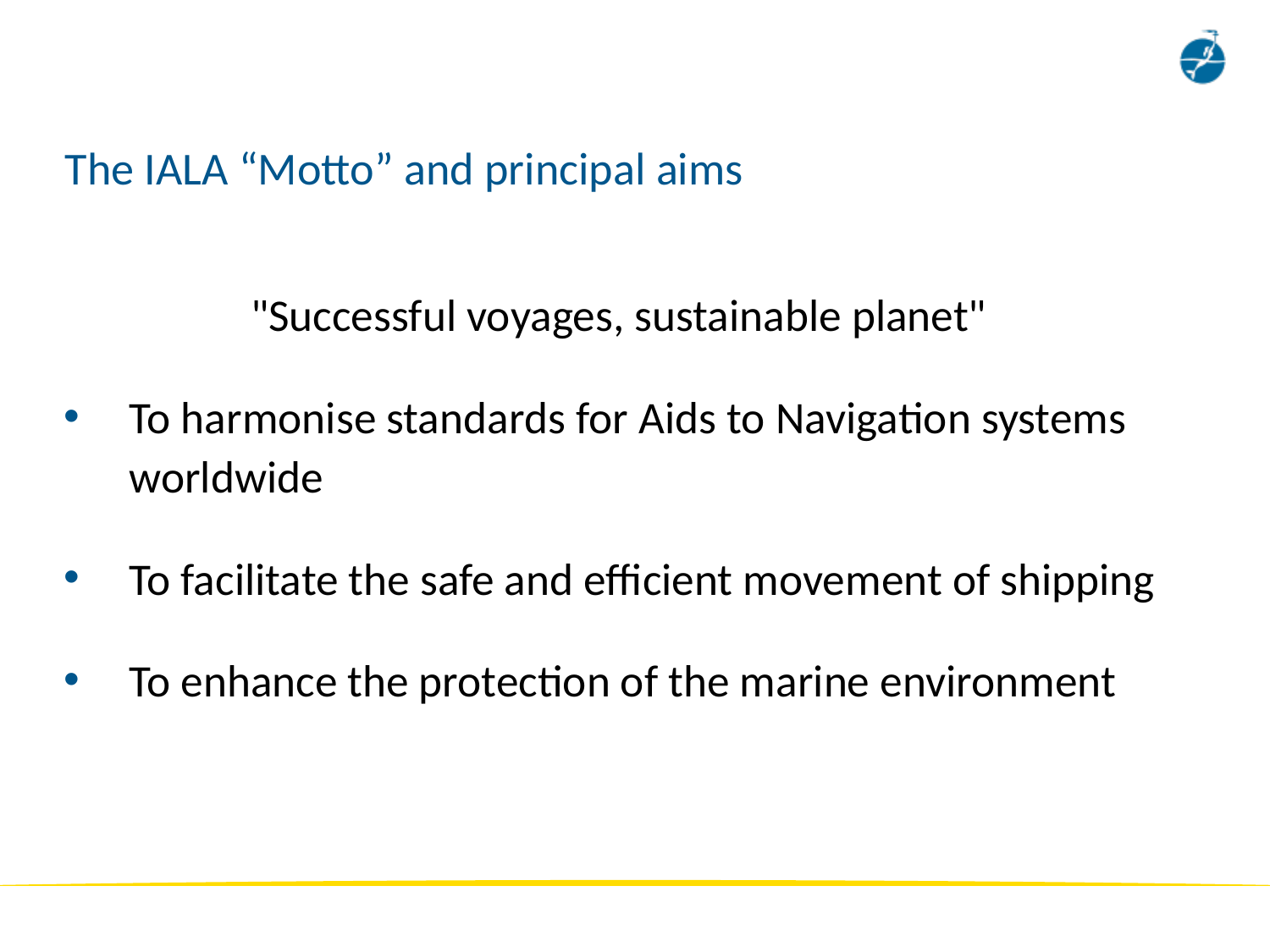

# The IALA “Motto” and principal aims
"Successful voyages, sustainable planet"
To harmonise standards for Aids to Navigation systems worldwide
To facilitate the safe and efficient movement of shipping
To enhance the protection of the marine environment